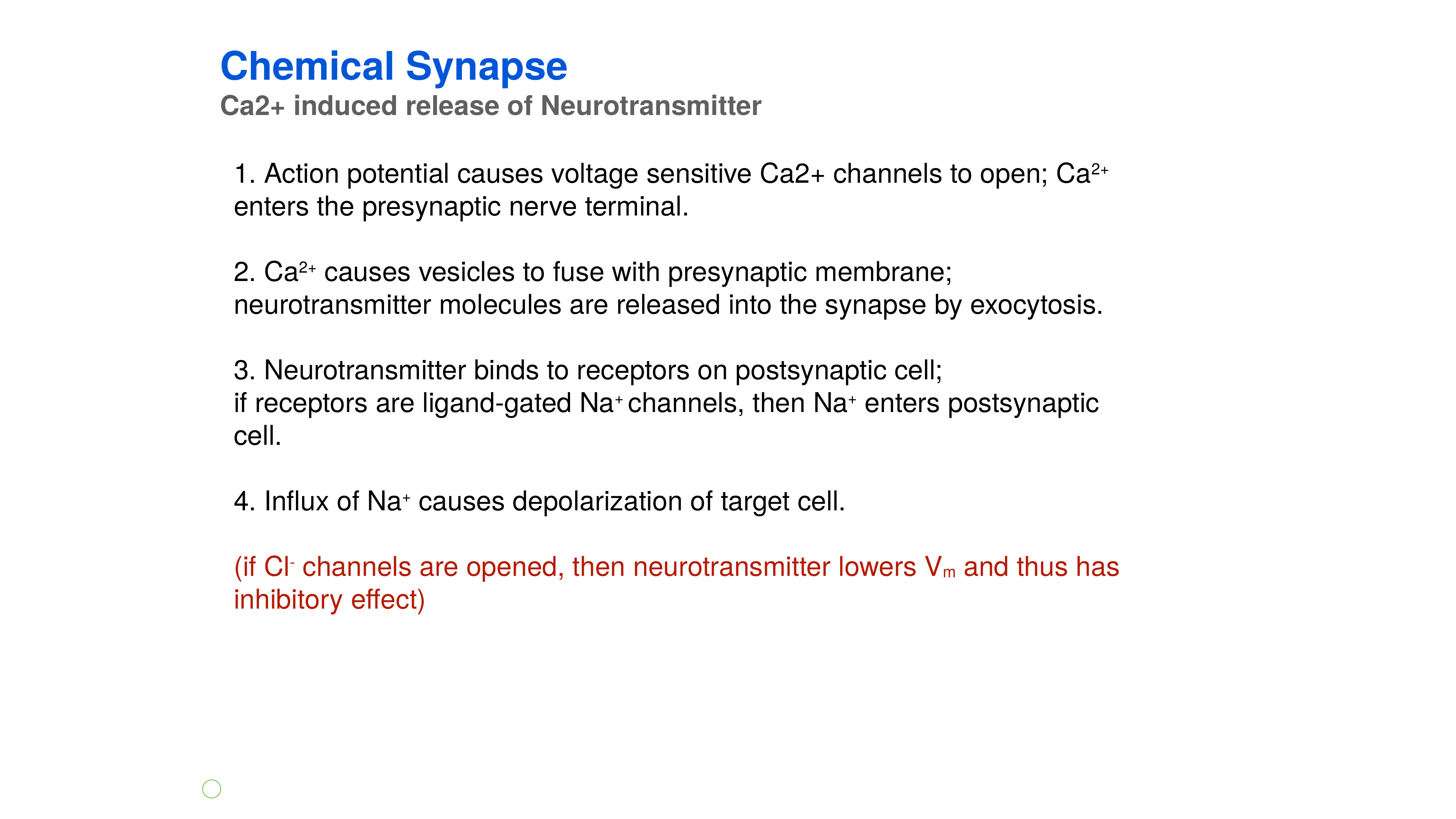

Chemical Synapse
Ca2+ induced release of Neurotransmitter
1. Action potential causes voltage sensitive Ca2+ channels to open; Ca2+ enters the presynaptic nerve terminal.

2. Ca2+ causes vesicles to fuse with presynaptic membrane; neurotransmitter molecules are released into the synapse by exocytosis.

3. Neurotransmitter binds to receptors on postsynaptic cell;
if receptors are ligand-gated Na+ channels, then Na+ enters postsynaptic cell.

4. Influx of Na+ causes depolarization of target cell.

(if Cl- channels are opened, then neurotransmitter lowers Vm and thus has inhibitory effect)